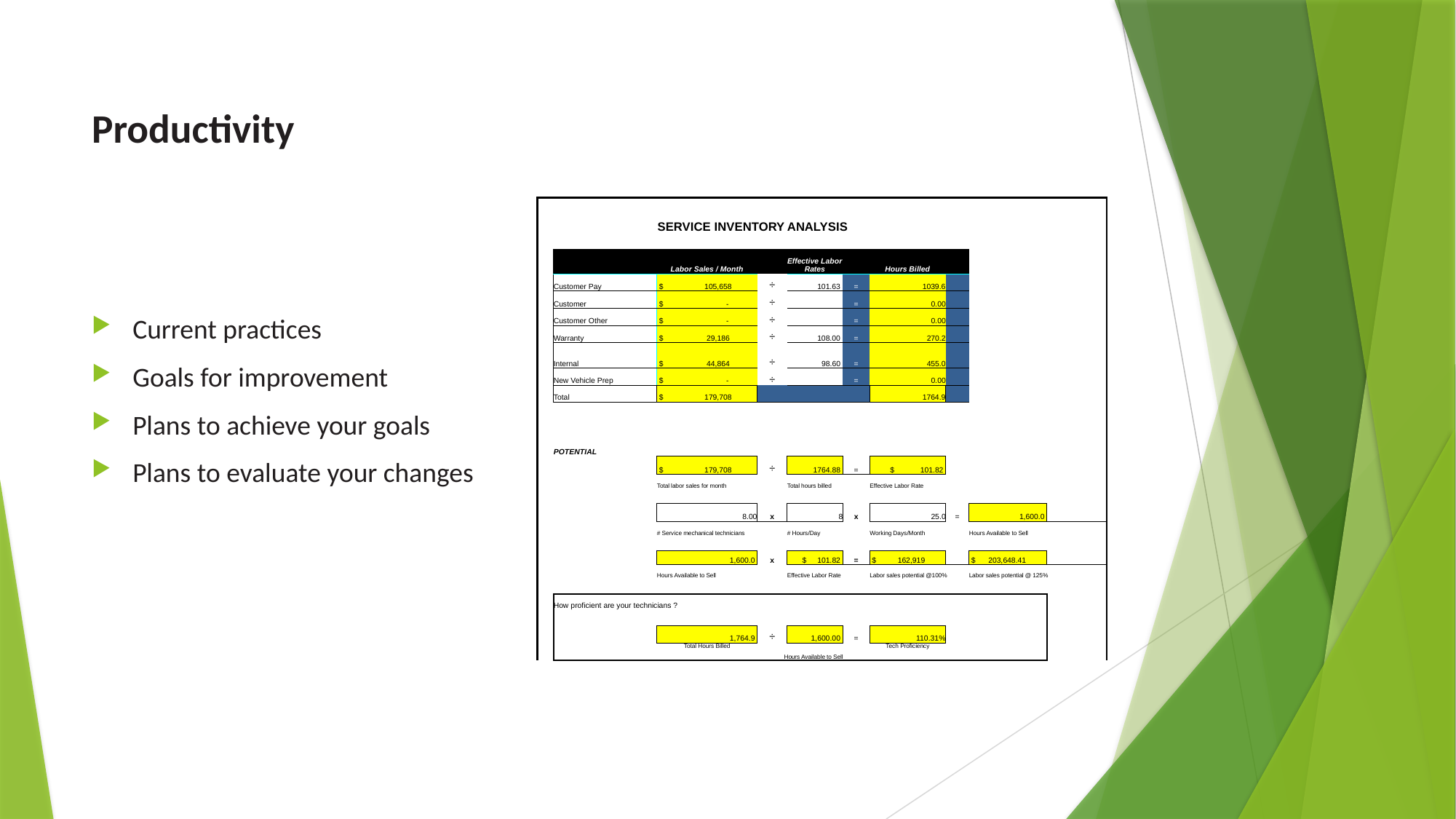

# Productivity
|  |  |  |  |  |  |  |  |  |  |
| --- | --- | --- | --- | --- | --- | --- | --- | --- | --- |
|  | SERVICE INVENTORY ANALYSIS |  |  |  |  |  |  |  |  |
|  |  |  |  |  |  |  |  |  |  |
|  |  | Labor Sales / Month |  | Effective Labor Rates |  | Hours Billed |  |  |  |
|  | Customer Pay | $ 105,658 | ÷ | 101.63 | = | 1039.6 |  |  |  |
|  | Customer | $ - | ÷ |  | = | 0.00 |  |  |  |
|  | Customer Other | $ - | ÷ |  | = | 0.00 |  |  |  |
|  | Warranty | $ 29,186 | ÷ | 108.00 | = | 270.2 |  |  |  |
|  | Internal | $ 44,864 | ÷ | 98.60 | = | 455.0 |  |  |  |
|  | New Vehicle Prep | $ - | ÷ |  | = | 0.00 |  |  |  |
|  | Total | $ 179,708 |  |  |  | 1764.9 |  |  |  |
|  |  |  |  |  |  |  |  |  |  |
|  | POTENTIAL |  |  |  |  |  |  |  |  |
|  |  | $ 179,708 | ÷ | 1764.88 | = | $ 101.82 |  |  |  |
|  |  | Total labor sales for month |  | Total hours billed |  | Effective Labor Rate |  |  |  |
|  |  |  |  |  |  |  |  |  |  |
|  |  | 8.00 | x | 8 | x | 25.0 | = | 1,600.0 |  |
|  |  | # Service mechanical technicians |  | # Hours/Day |  | Working Days/Month |  | Hours Available to Sell |  |
|  |  |  |  |  |  |  |  |  |  |
|  |  | 1,600.0 | x | $ 101.82 | = | $ 162,919 |  | $ 203,648.41 |  |
|  |  | Hours Available to Sell |  | Effective Labor Rate |  | Labor sales potential @100% |  | Labor sales potential @ 125% |  |
|  |  |  |  |  |  |  |  |  |  |
|  | How proficient are your technicians ? |  |  |  |  |  |  |  |  |
|  |  |  |  |  |  |  |  |  |  |
|  |  | 1,764.9 | ÷ | 1,600.00 | = | 110.31% |  |  |  |
|  |  | Total Hours Billed | Hours Available to Sell |  |  | Tech Proficiency |  |  |  |

Current practices
Goals for improvement
Plans to achieve your goals
Plans to evaluate your changes